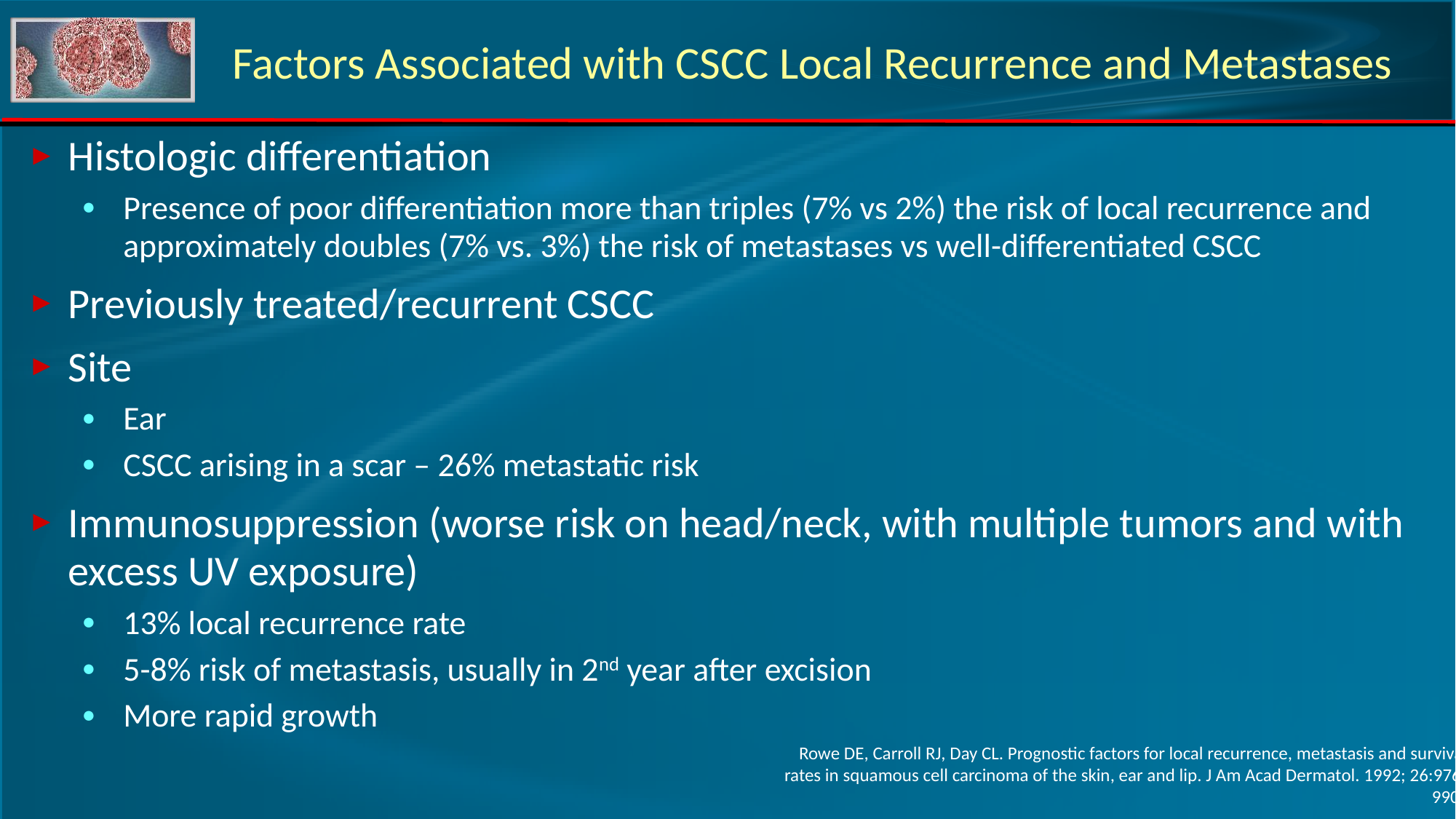

# Factors Associated with CSCC Local Recurrence and Metastases
Histologic differentiation
Presence of poor differentiation more than triples (7% vs 2%) the risk of local recurrence and approximately doubles (7% vs. 3%) the risk of metastases vs well-differentiated CSCC
Previously treated/recurrent CSCC
Site
Ear
CSCC arising in a scar – 26% metastatic risk
Immunosuppression (worse risk on head/neck, with multiple tumors and with excess UV exposure)
13% local recurrence rate
5-8% risk of metastasis, usually in 2nd year after excision
More rapid growth
Rowe DE, Carroll RJ, Day CL. Prognostic factors for local recurrence, metastasis and survival rates in squamous cell carcinoma of the skin, ear and lip. J Am Acad Dermatol. 1992; 26:976-990.